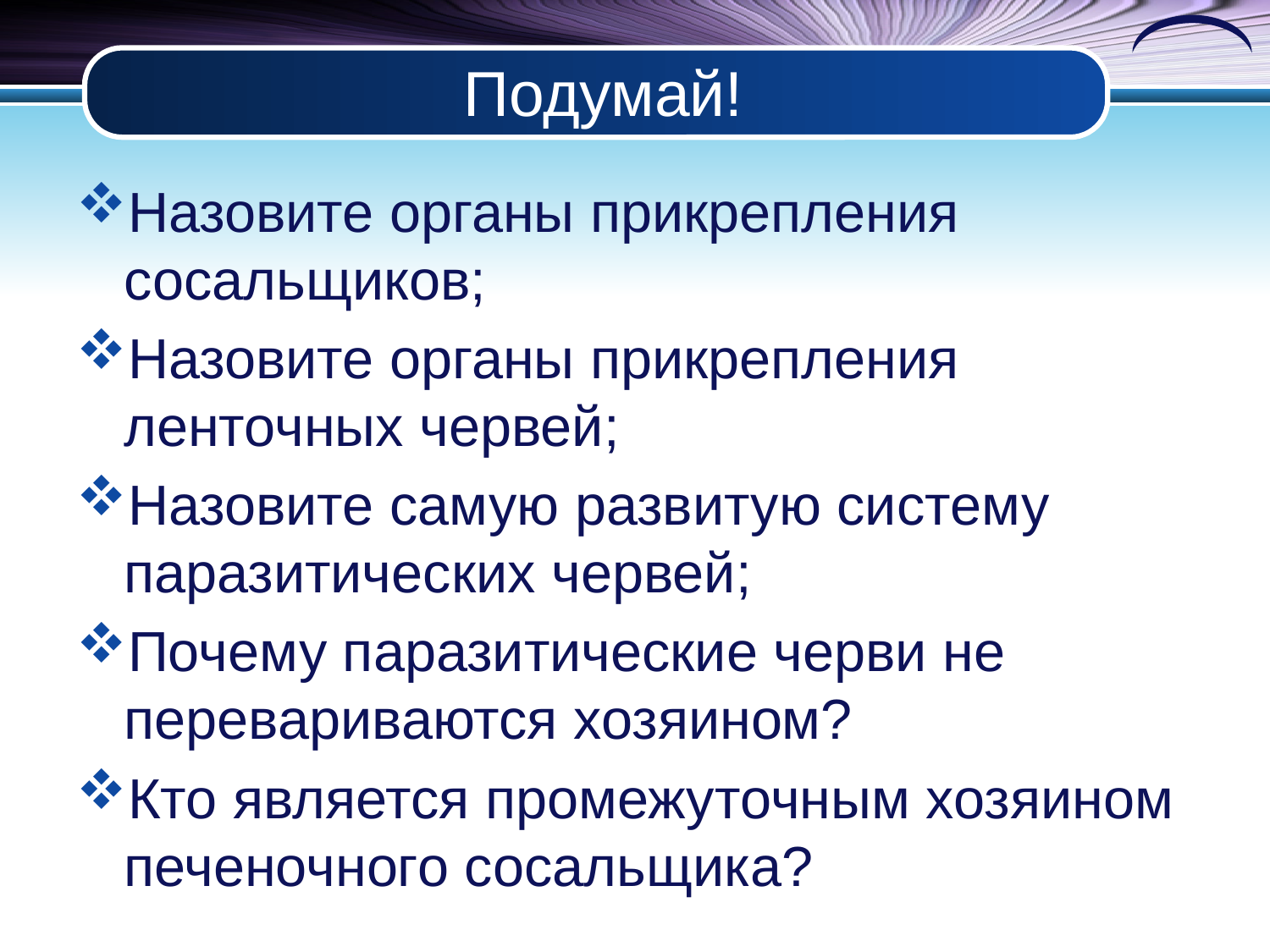

# Подумай!
Назовите органы прикрепления сосальщиков;
Назовите органы прикрепления ленточных червей;
Назовите самую развитую систему паразитических червей;
Почему паразитические черви не перевариваются хозяином?
Кто является промежуточным хозяином печеночного сосальщика?